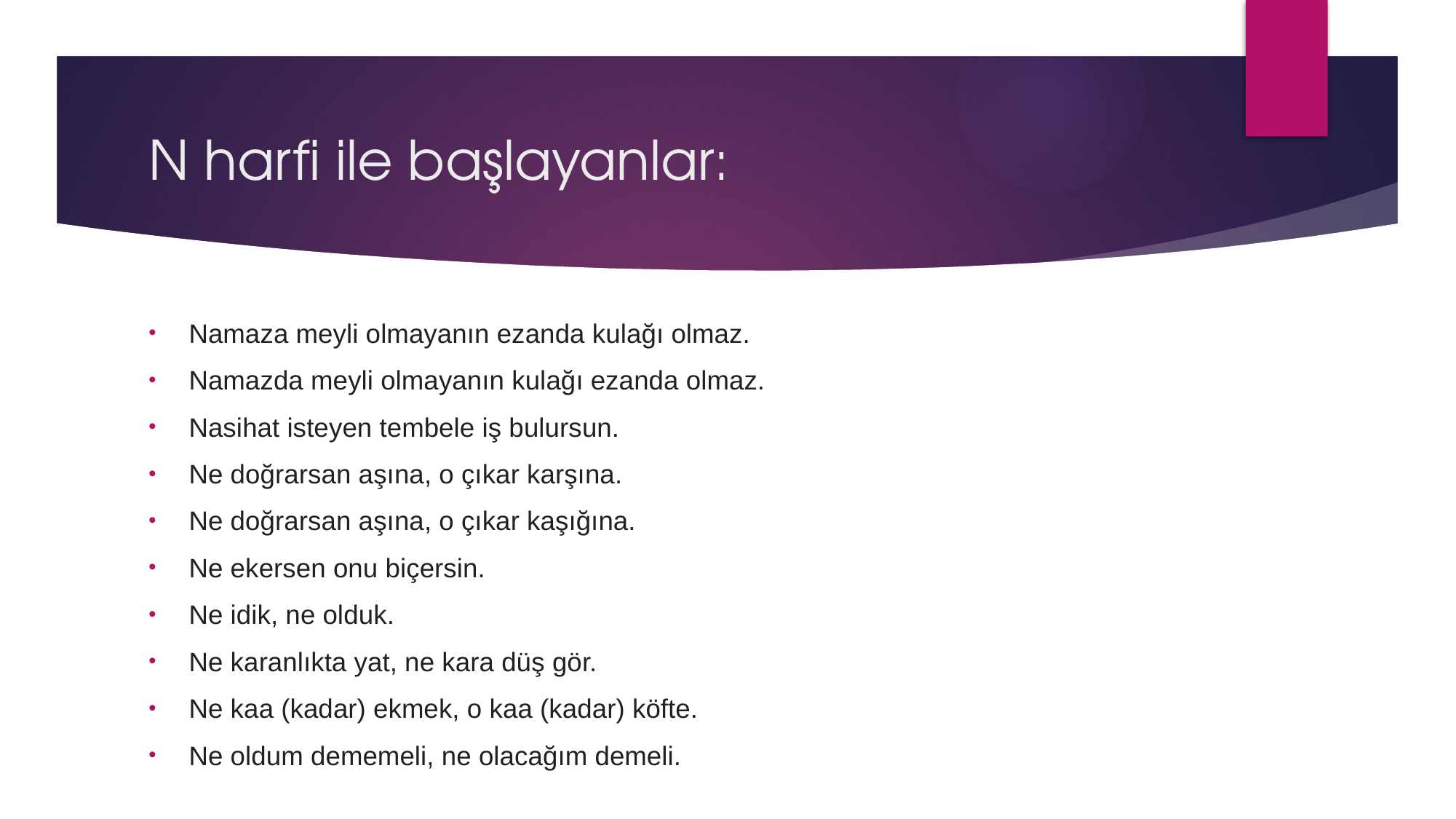

# N harfi ile başlayanlar:
Namaza meyli olmayanın ezanda kulağı olmaz.
Namazda meyli olmayanın kulağı ezanda olmaz.
Nasihat isteyen tembele iş bulursun.
Ne doğrarsan aşına, o çıkar karşına.
Ne doğrarsan aşına, o çıkar kaşığına.
Ne ekersen onu biçersin.
Ne idik, ne olduk.
Ne karanlıkta yat, ne kara düş gör.
Ne kaa (kadar) ekmek, o kaa (kadar) köfte.
Ne oldum dememeli, ne olacağım demeli.